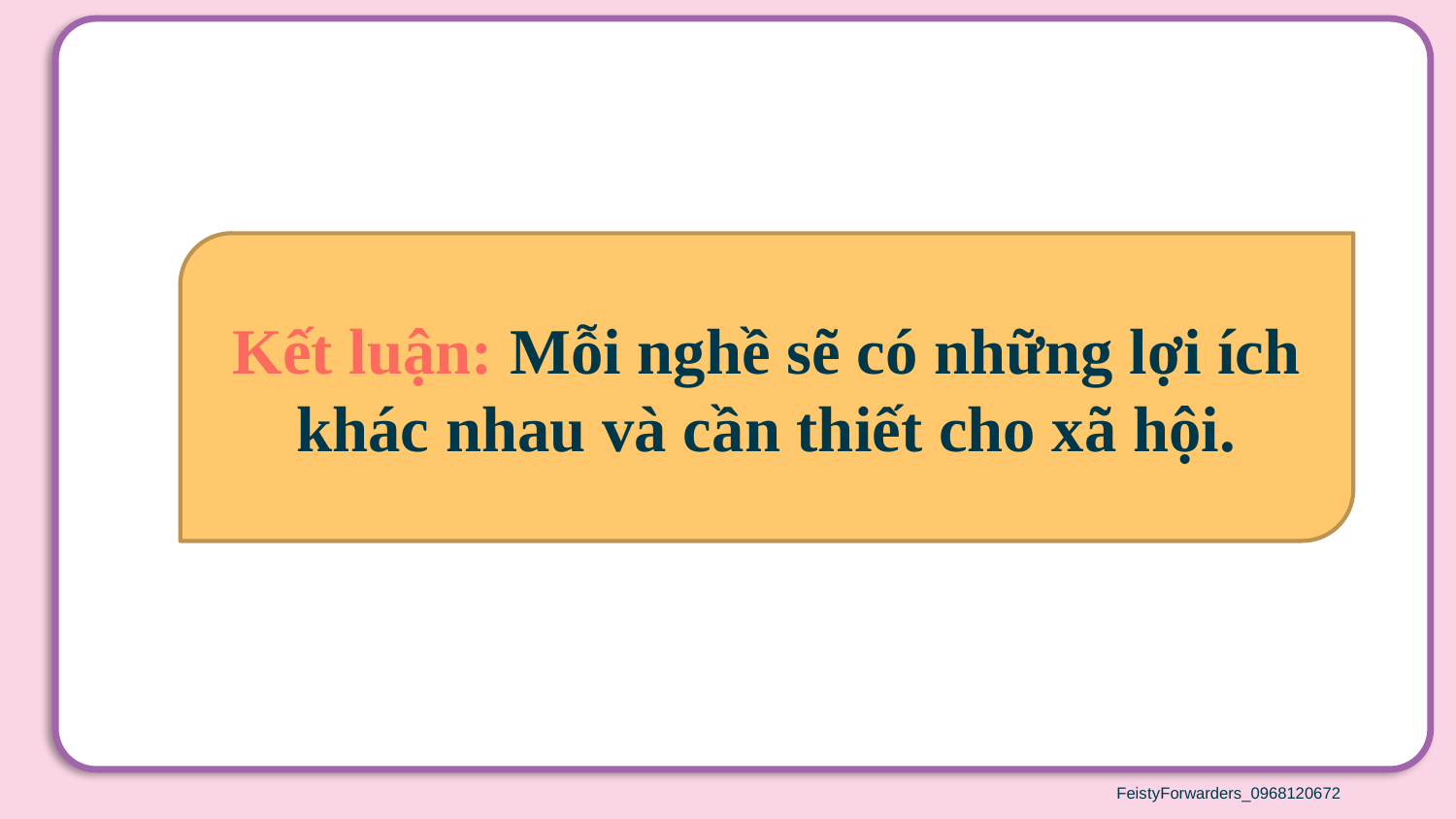

Kết luận: Mỗi nghề sẽ có những lợi ích khác nhau và cần thiết cho xã hội.